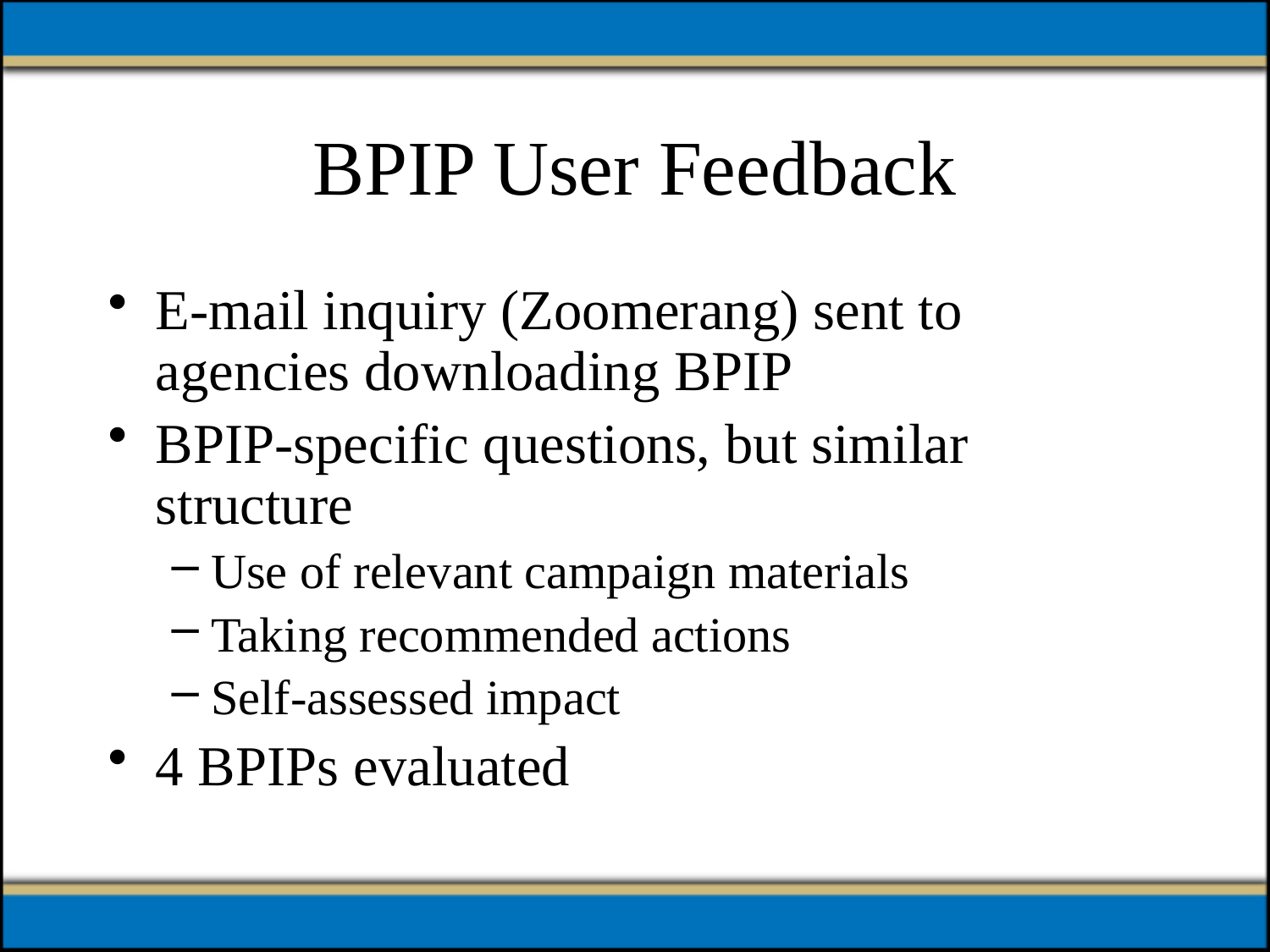

# BPIP User Feedback
E-mail inquiry (Zoomerang) sent to agencies downloading BPIP
BPIP-specific questions, but similar structure
Use of relevant campaign materials
Taking recommended actions
Self-assessed impact
4 BPIPs evaluated